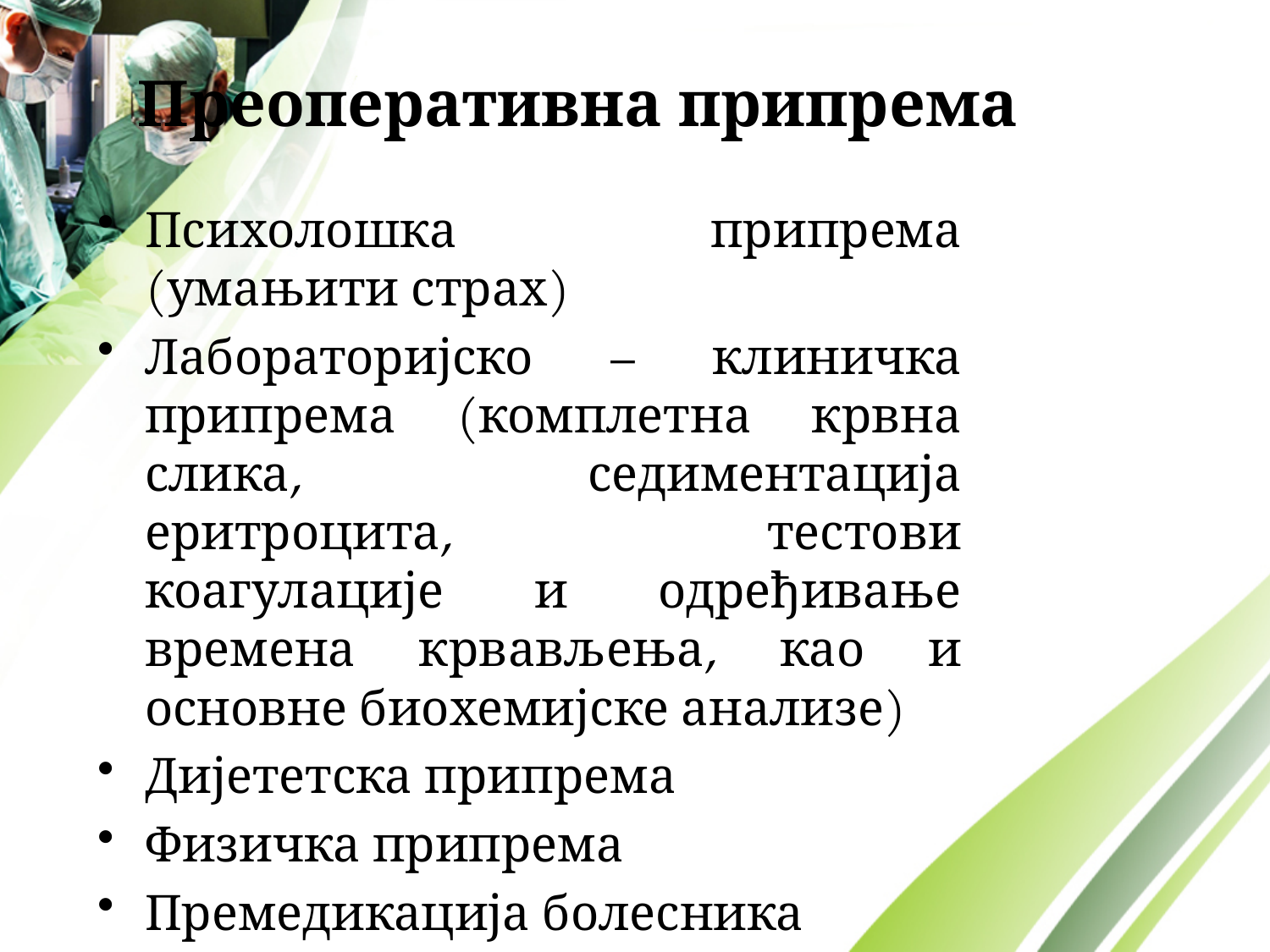

# Преоперативна припрема
Психолошка припрема (умањити страх)
Лабораторијско – клиничка припрема (комплетна крвна слика, седиментација еритроцита, тестови коагулације и одређивање времена крвављења, као и основне биохемијске анализе)
Дијететска припрема
Физичка припрема
Премедикација болесника